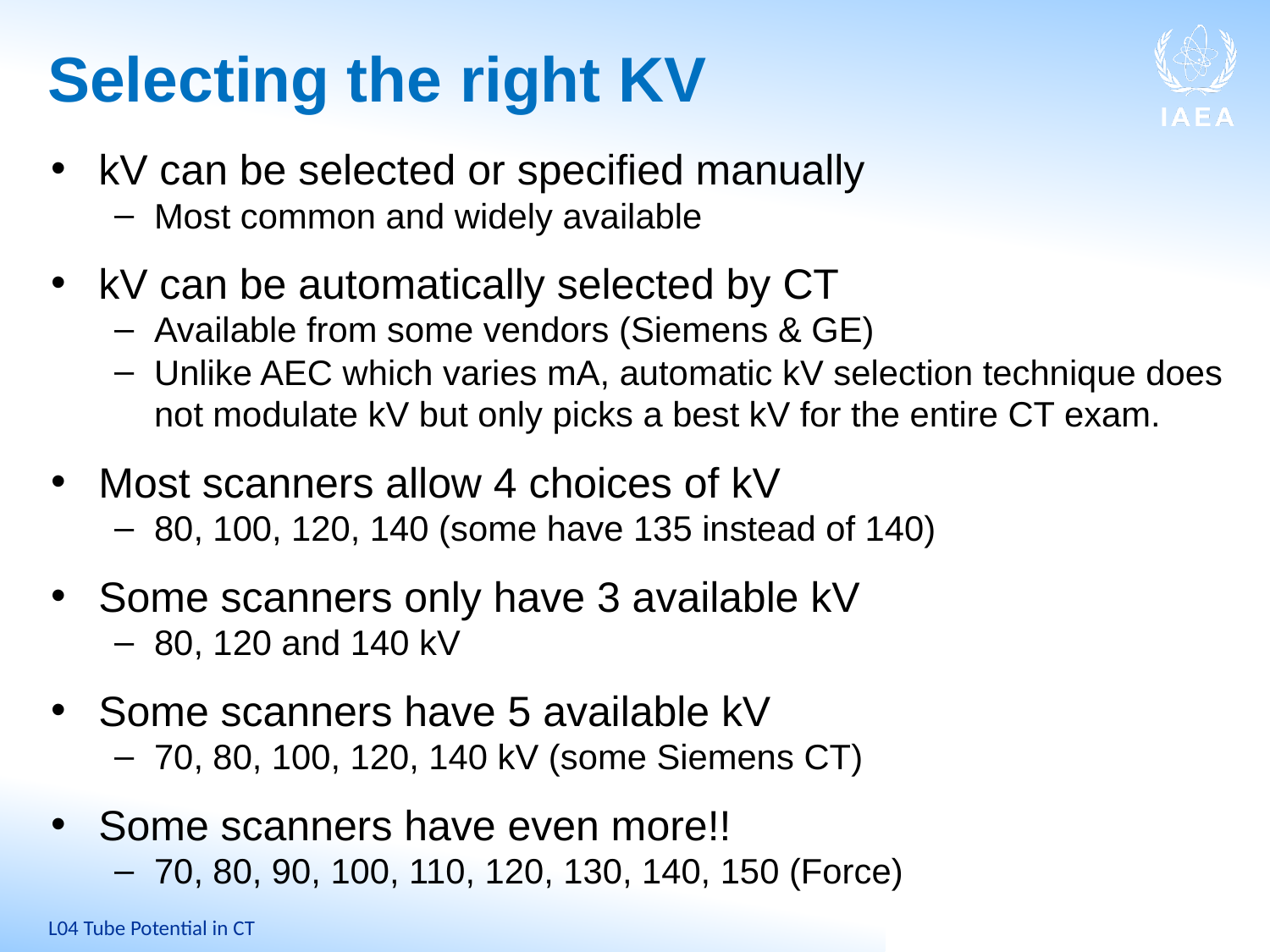

# Selecting the right KV
kV can be selected or specified manually
Most common and widely available
kV can be automatically selected by CT
Available from some vendors (Siemens & GE)
Unlike AEC which varies mA, automatic kV selection technique does not modulate kV but only picks a best kV for the entire CT exam.
Most scanners allow 4 choices of kV
80, 100, 120, 140 (some have 135 instead of 140)
Some scanners only have 3 available kV
80, 120 and 140 kV
Some scanners have 5 available kV
70, 80, 100, 120, 140 kV (some Siemens CT)
Some scanners have even more!!
70, 80, 90, 100, 110, 120, 130, 140, 150 (Force)